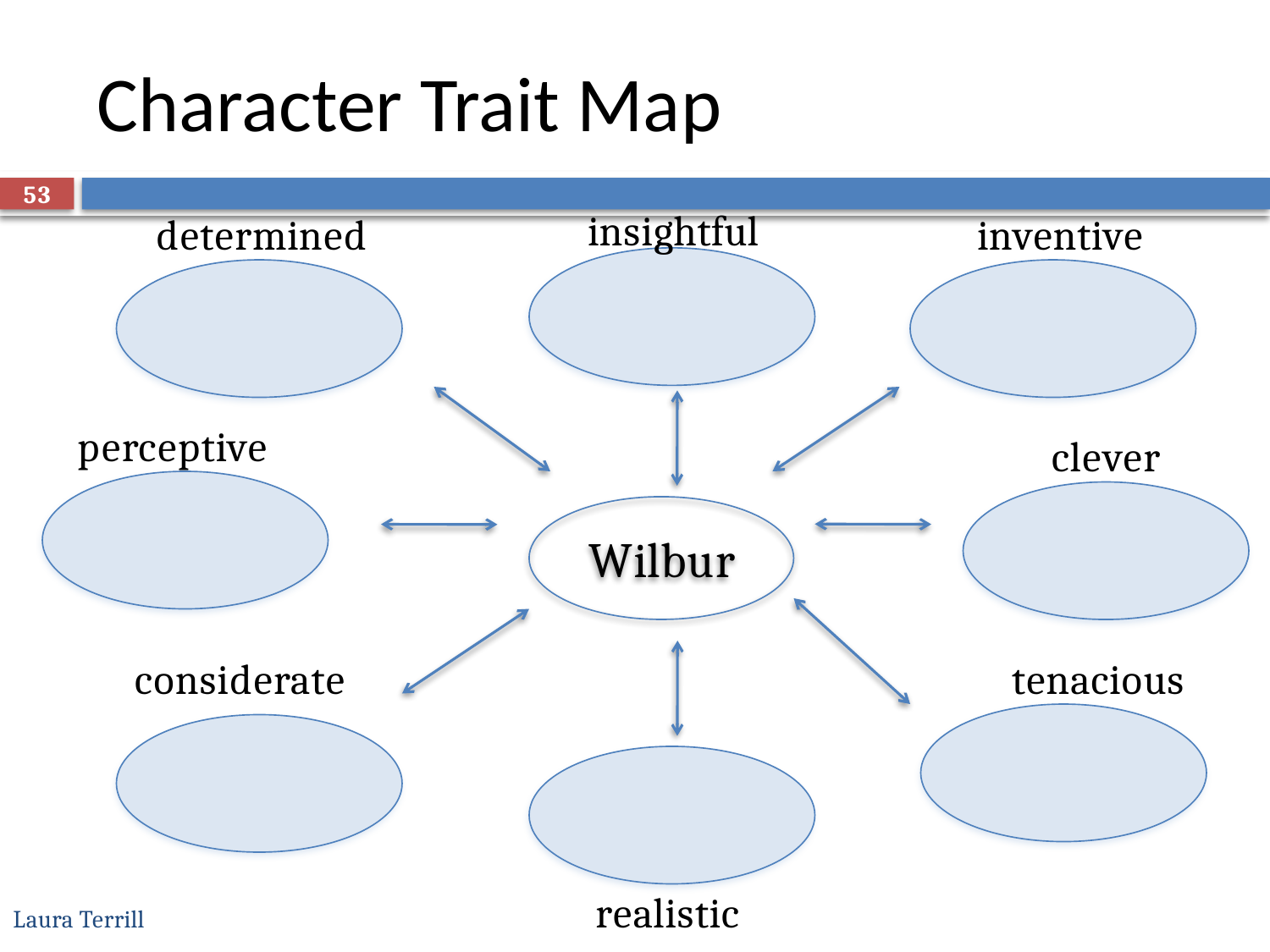

# Character Trait Map
53
insightful
inventive
determined

perceptive
clever

Wilbur
considerate
tenacious

realistic
Laura Terrill